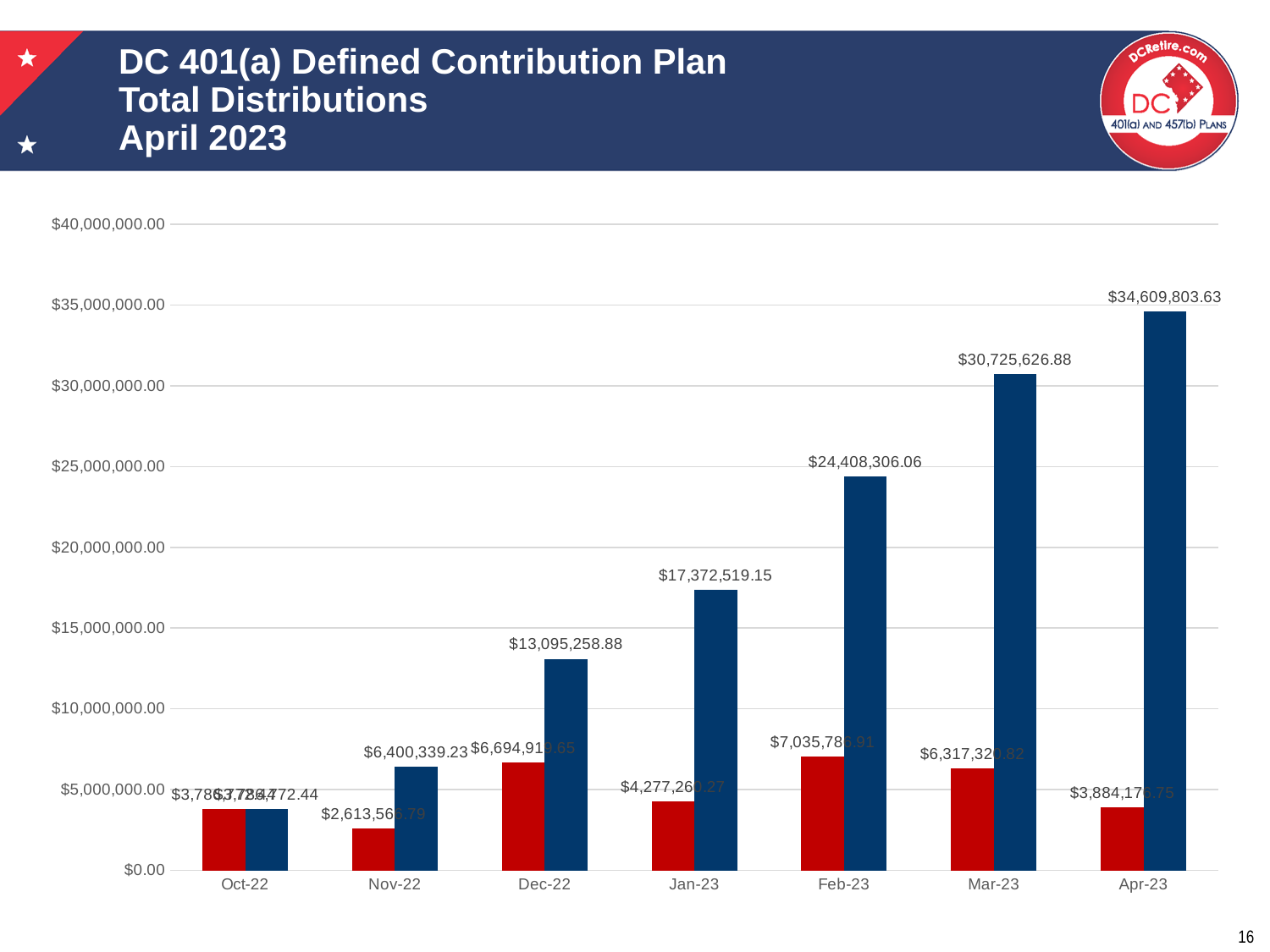

# DC 401(a) Defined Contribution Plan Total Distributions April 2023

### Chart

| Category | 401 (a) Distributions | FY to Date Distributions |
|---|---|---|
| 44835 | 3786772.439999999 | 3786772.439999999 |
| 44866 | 2613566.7900000005 | 6400339.2299999995 |
| 44896 | 6694919.65 | 13095258.879999999 |
| 44927 | 4277260.2700000005 | 17372519.15 |
| 44958 | 7035786.91 | 24408306.06 |
| 44986 | 6317320.819999999 | 30725626.88 |
| 45017 | 3884176.7500000005 | 34609803.63 |